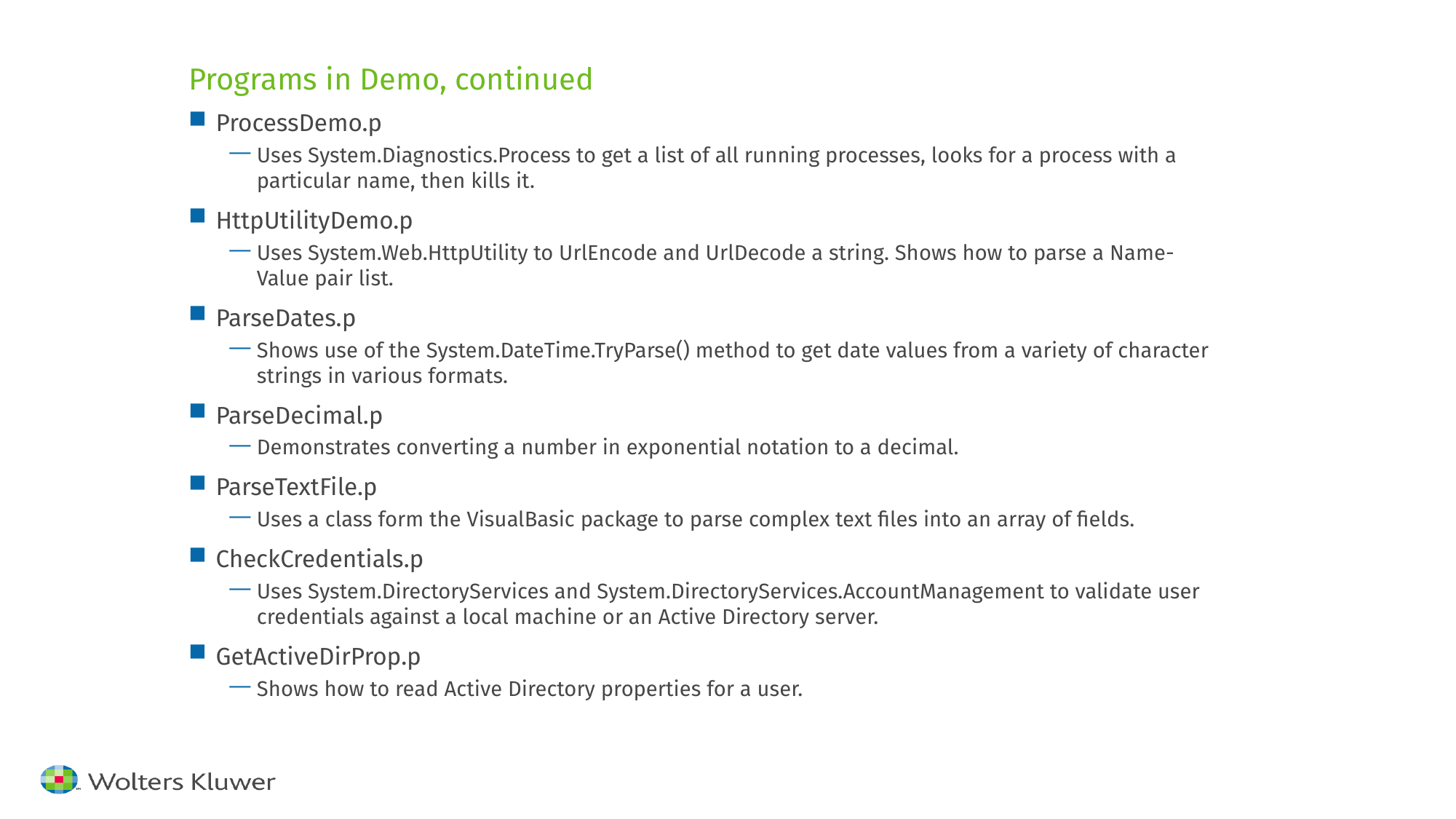

# Programs in Demo, continued
ProcessDemo.p
Uses System.Diagnostics.Process to get a list of all running processes, looks for a process with a particular name, then kills it.
HttpUtilityDemo.p
Uses System.Web.HttpUtility to UrlEncode and UrlDecode a string. Shows how to parse a Name-Value pair list.
ParseDates.p
Shows use of the System.DateTime.TryParse() method to get date values from a variety of character strings in various formats.
ParseDecimal.p
Demonstrates converting a number in exponential notation to a decimal.
ParseTextFile.p
Uses a class form the VisualBasic package to parse complex text files into an array of fields.
CheckCredentials.p
Uses System.DirectoryServices and System.DirectoryServices.AccountManagement to validate user credentials against a local machine or an Active Directory server.
GetActiveDirProp.p
Shows how to read Active Directory properties for a user.